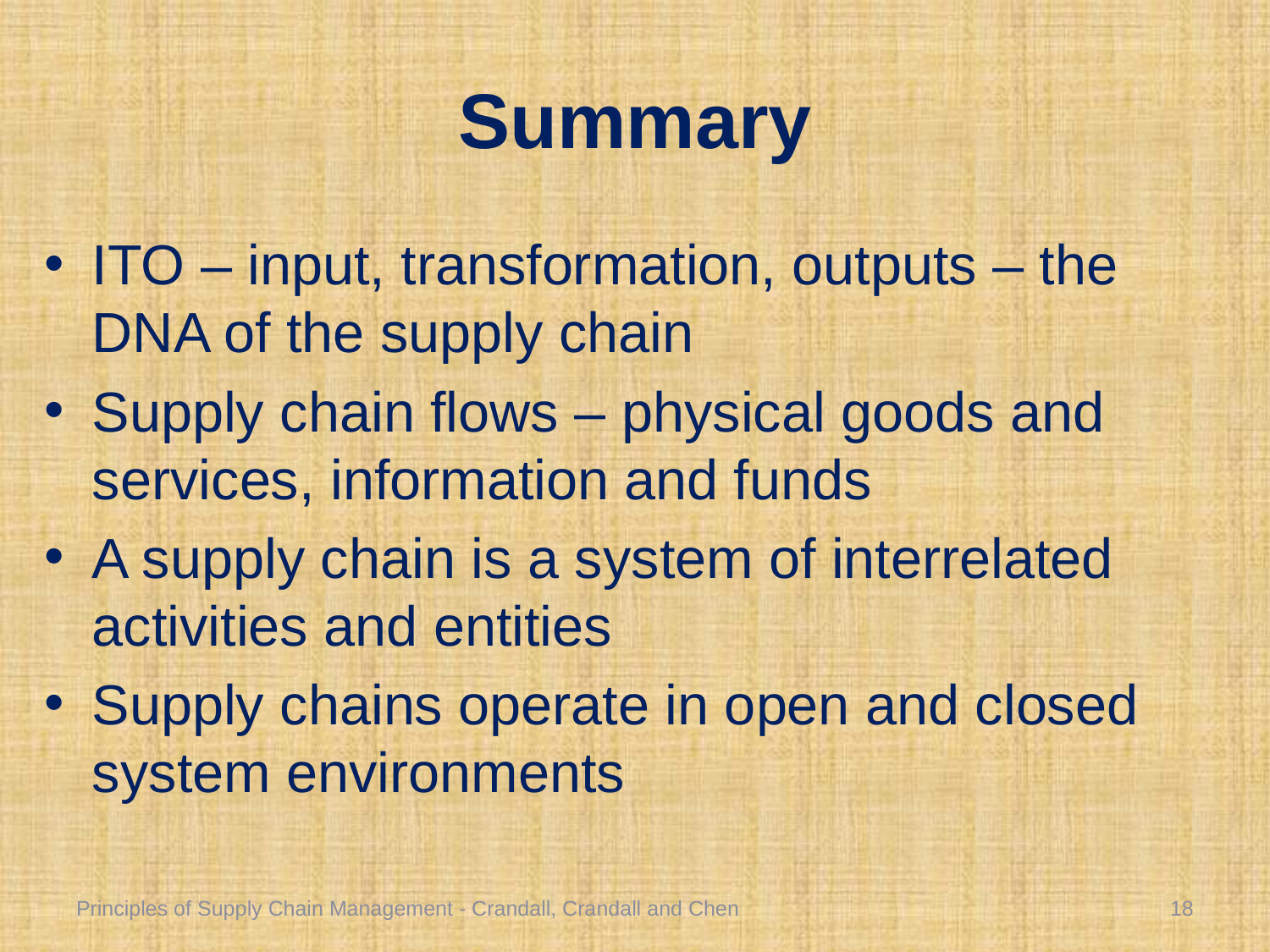

# Summary
ITO – input, transformation, outputs – the DNA of the supply chain
Supply chain flows – physical goods and services, information and funds
A supply chain is a system of interrelated activities and entities
Supply chains operate in open and closed system environments

Principles of Supply Chain Management - Crandall, Crandall and Chen
18